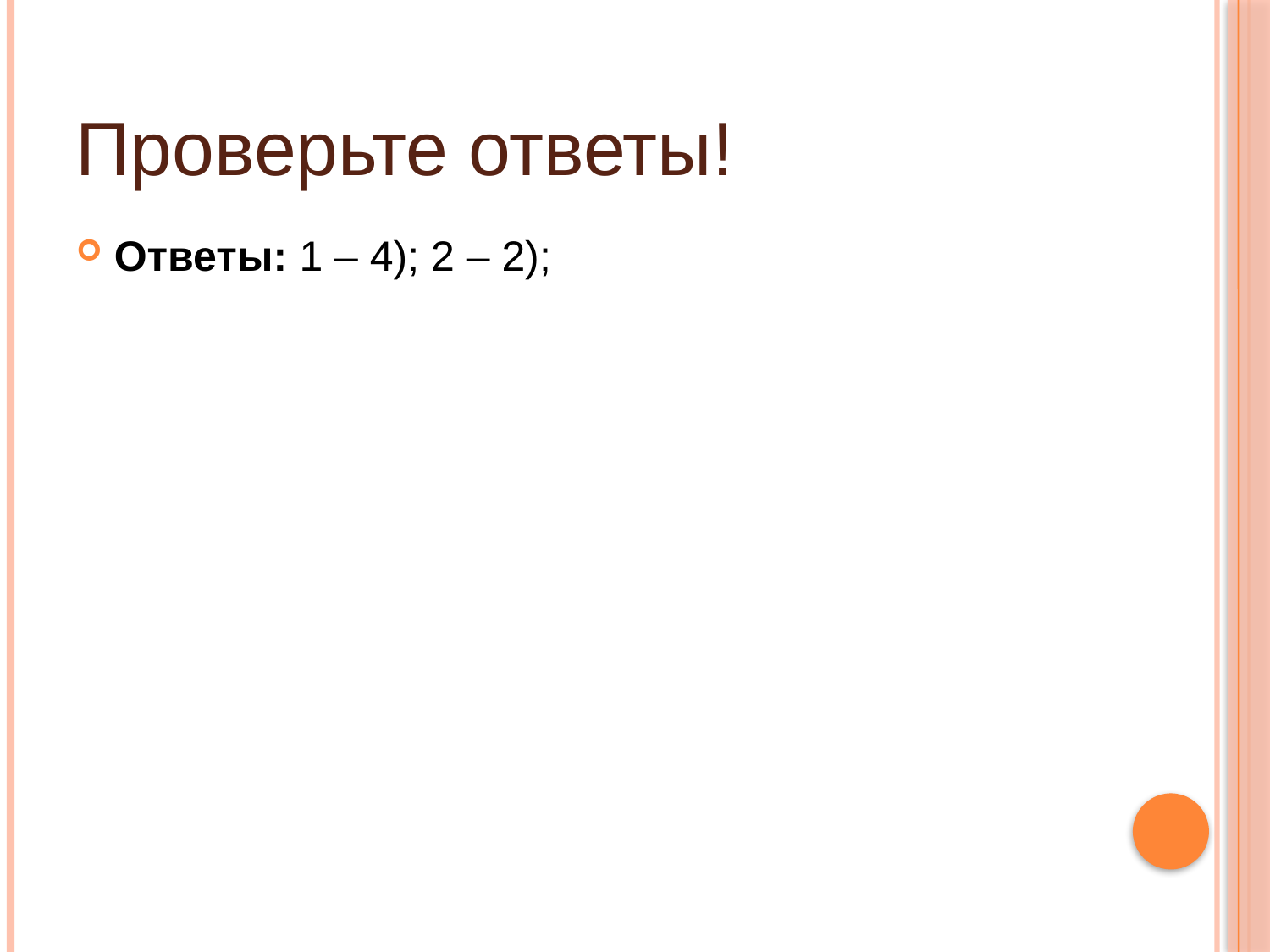

# Проверьте ответы!
Ответы: 1 – 4); 2 – 2);